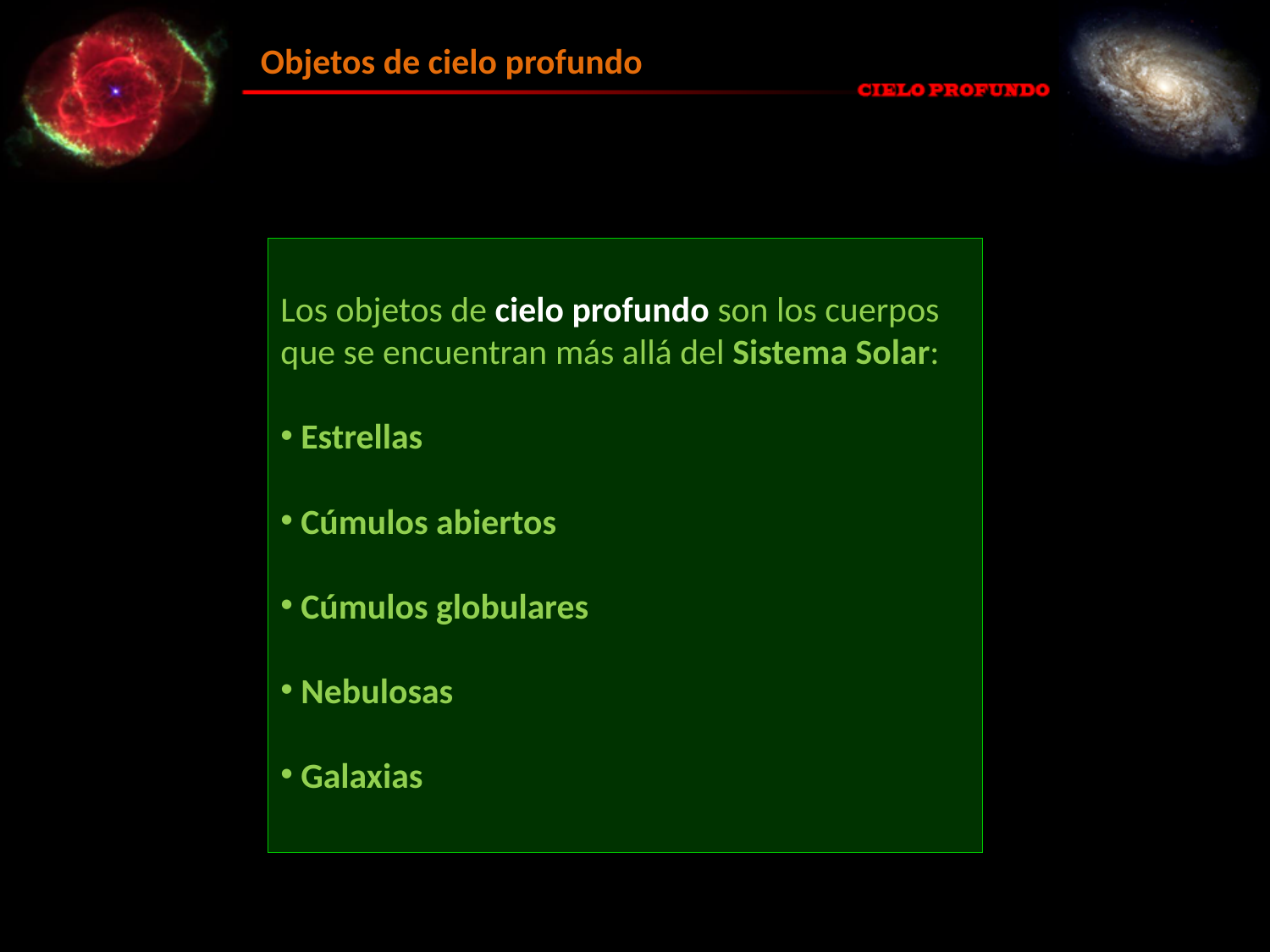

Objetos de cielo profundo

Los objetos de cielo profundo son los cuerpos que se encuentran más allá del Sistema Solar:

 Estrellas

 Cúmulos abiertos

 Cúmulos globulares

 Nebulosas

 Galaxias